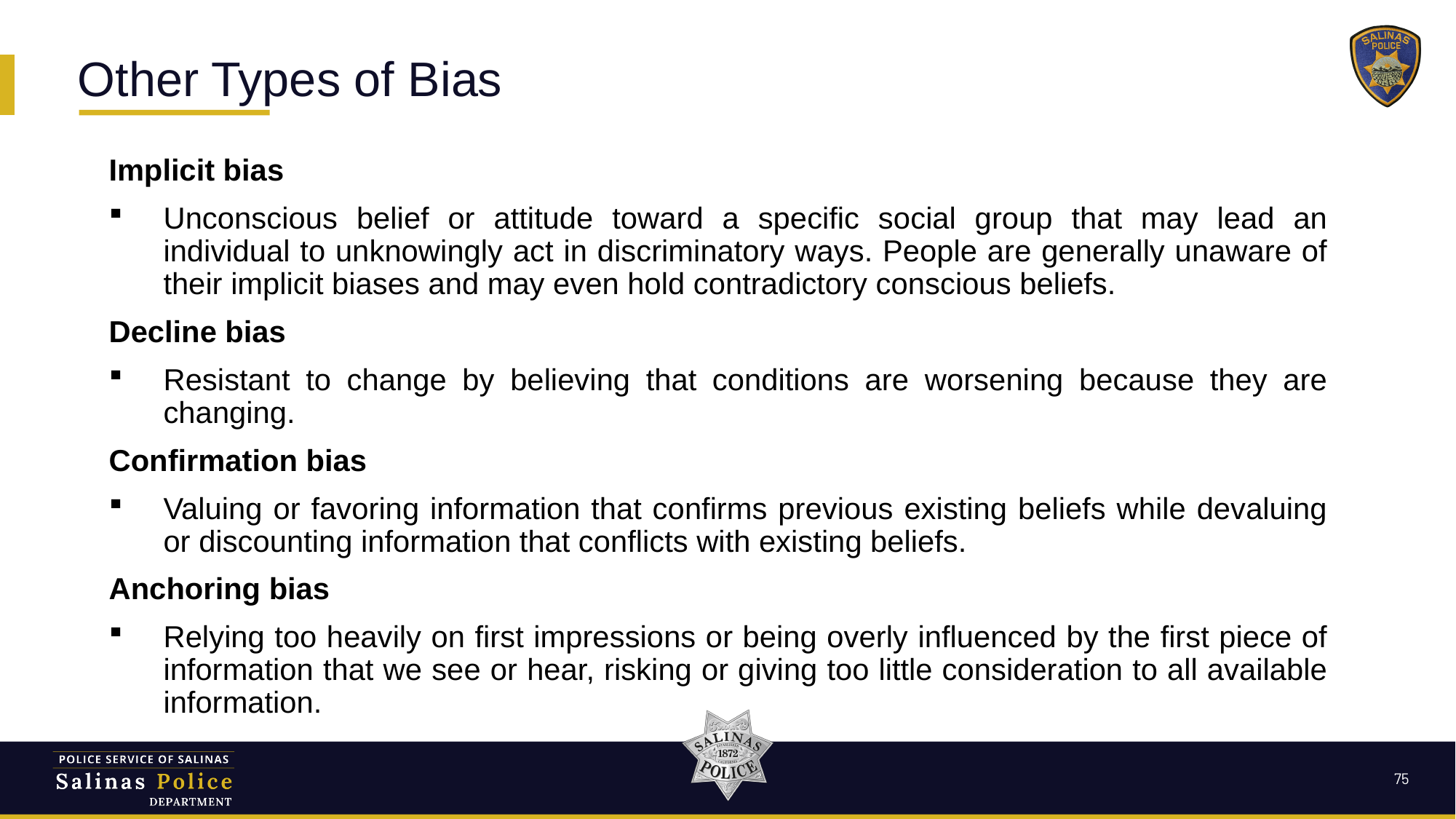

Other Types of Bias

Implicit bias
Unconscious belief or attitude toward a specific social group that may lead an individual to unknowingly act in discriminatory ways. People are generally unaware of their implicit biases and may even hold contradictory conscious beliefs.
Decline bias
Resistant to change by believing that conditions are worsening because they are changing.
Confirmation bias
Valuing or favoring information that confirms previous existing beliefs while devaluing or discounting information that conflicts with existing beliefs.
Anchoring bias
Relying too heavily on first impressions or being overly influenced by the first piece of information that we see or hear, risking or giving too little consideration to all available information.